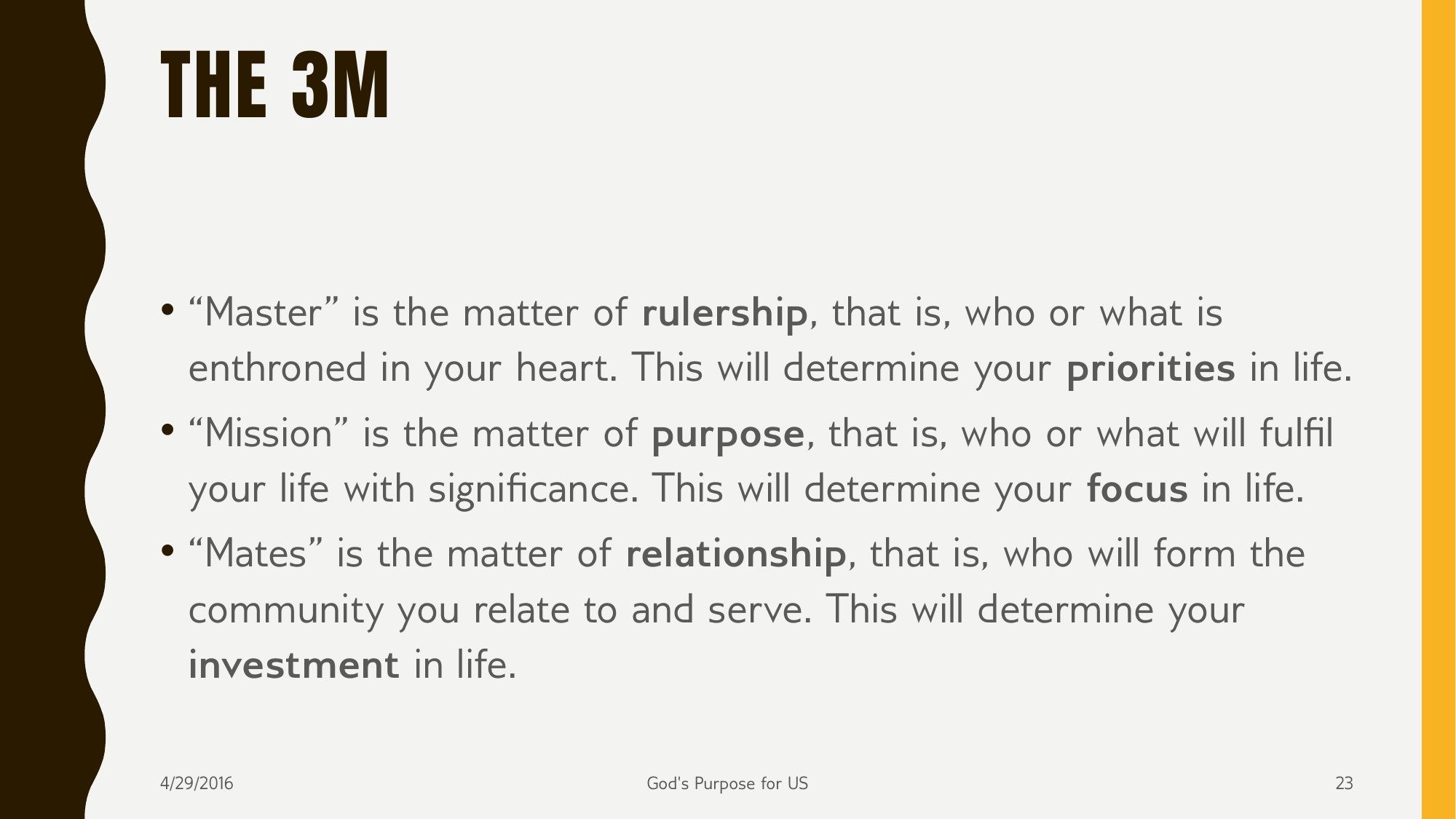

# The 3M
“Master” is the matter of rulership, that is, who or what is enthroned in your heart. This will determine your priorities in life.
“Mission” is the matter of purpose, that is, who or what will fulfil your life with significance. This will determine your focus in life.
“Mates” is the matter of relationship, that is, who will form the community you relate to and serve. This will determine your investment in life.

4/29/2016
God's Purpose for US
23